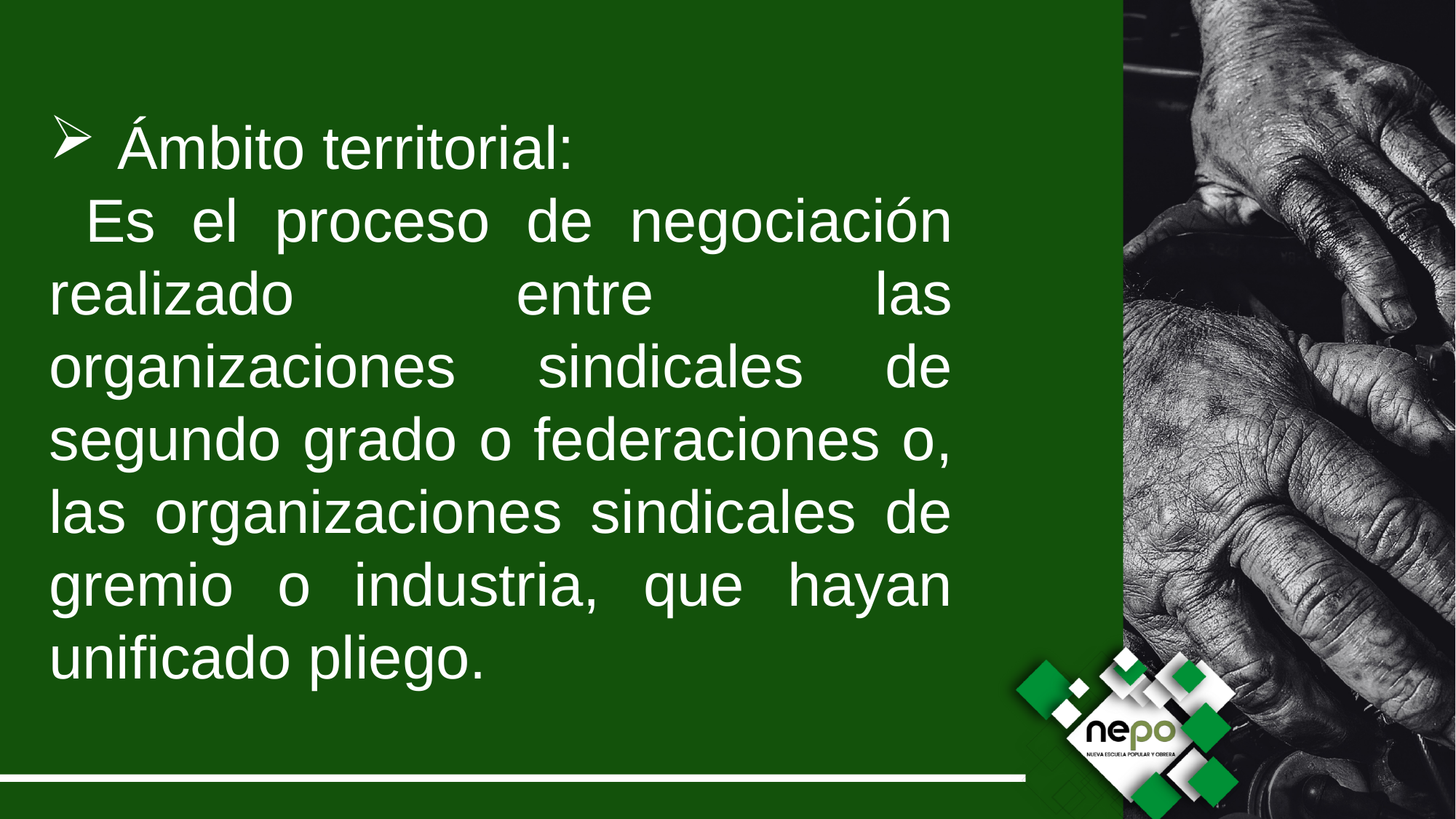

Ámbito territorial:
 Es el proceso de negociación realizado entre las organizaciones sindicales de segundo grado o federaciones o, las organizaciones sindicales de gremio o industria, que hayan unificado pliego.